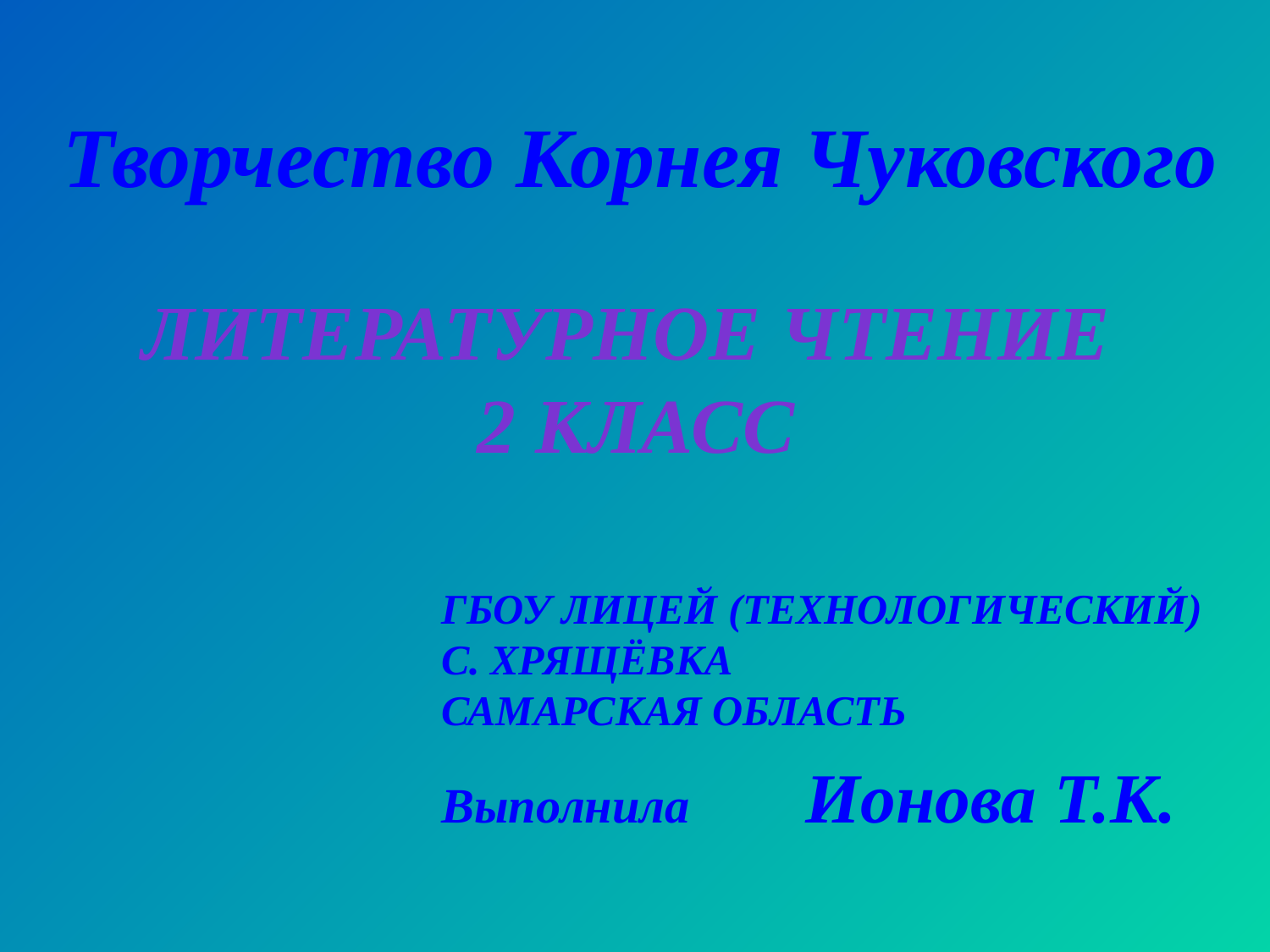

Творчество Корнея Чуковского
Литературное чтение
2 класс
ГБОУ лицей (технологический)
с. Хрящёвка
Самарская область
Выполнила         Ионова Т.К.